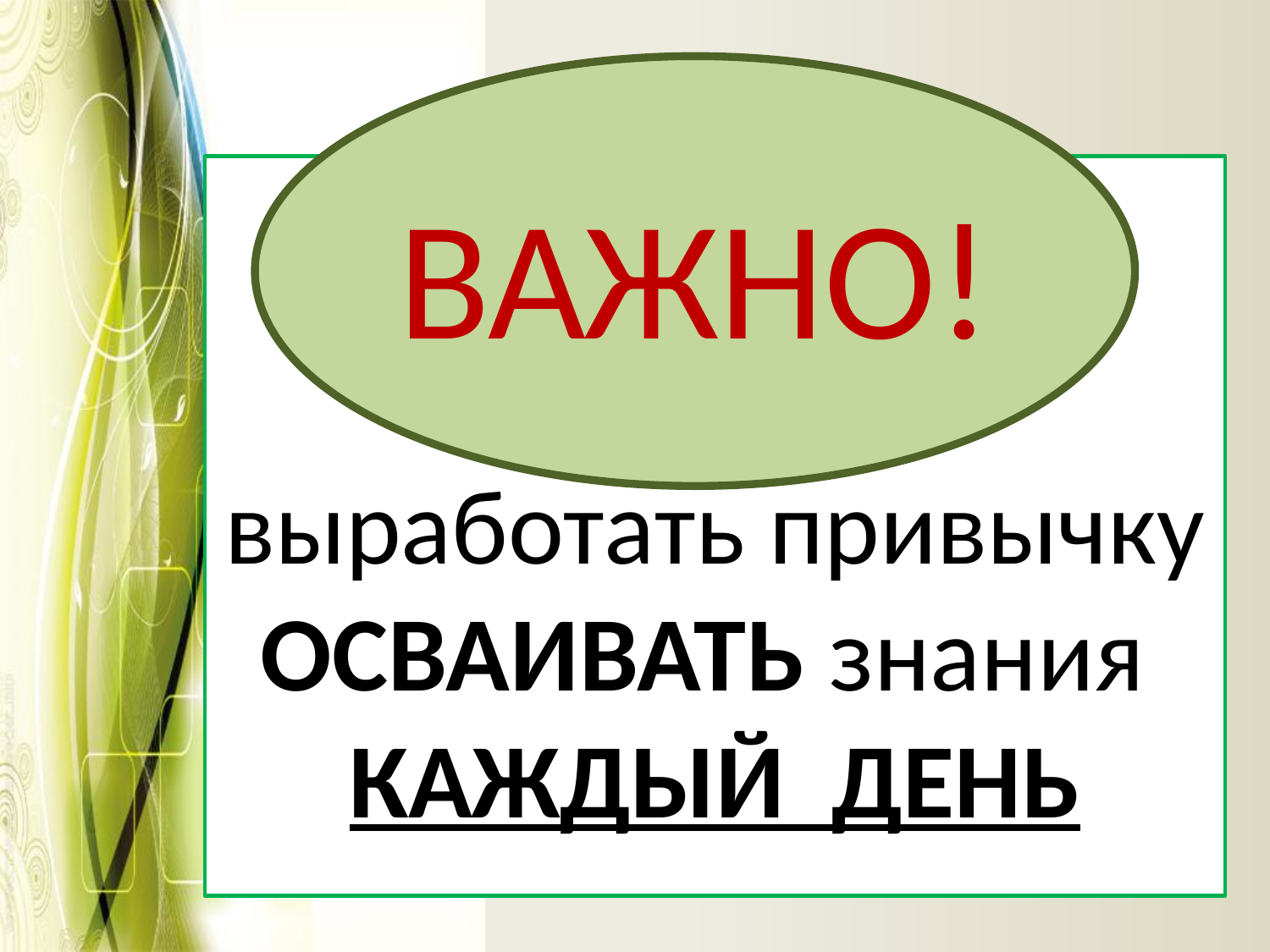

ВАЖНО!

выработать привычку
ОСВАИВАТЬ знания
КАЖДЫЙ  ДЕНЬ